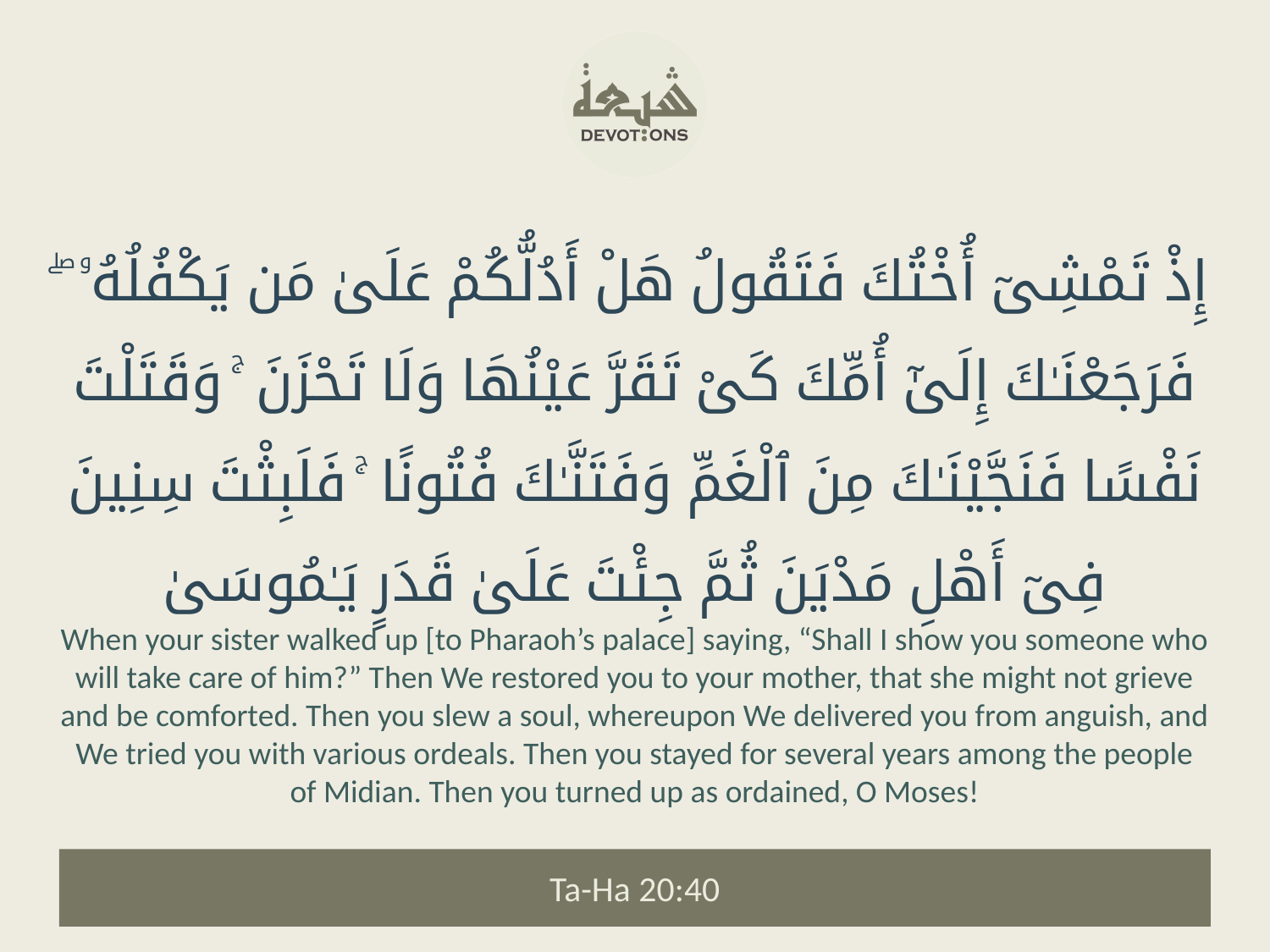

إِذْ تَمْشِىٓ أُخْتُكَ فَتَقُولُ هَلْ أَدُلُّكُمْ عَلَىٰ مَن يَكْفُلُهُۥ ۖ فَرَجَعْنَـٰكَ إِلَىٰٓ أُمِّكَ كَىْ تَقَرَّ عَيْنُهَا وَلَا تَحْزَنَ ۚ وَقَتَلْتَ نَفْسًا فَنَجَّيْنَـٰكَ مِنَ ٱلْغَمِّ وَفَتَنَّـٰكَ فُتُونًا ۚ فَلَبِثْتَ سِنِينَ فِىٓ أَهْلِ مَدْيَنَ ثُمَّ جِئْتَ عَلَىٰ قَدَرٍ يَـٰمُوسَىٰ
When your sister walked up [to Pharaoh’s palace] saying, “Shall I show you someone who will take care of him?” Then We restored you to your mother, that she might not grieve and be comforted. Then you slew a soul, whereupon We delivered you from anguish, and We tried you with various ordeals. Then you stayed for several years among the people of Midian. Then you turned up as ordained, O Moses!
Ta-Ha 20:40